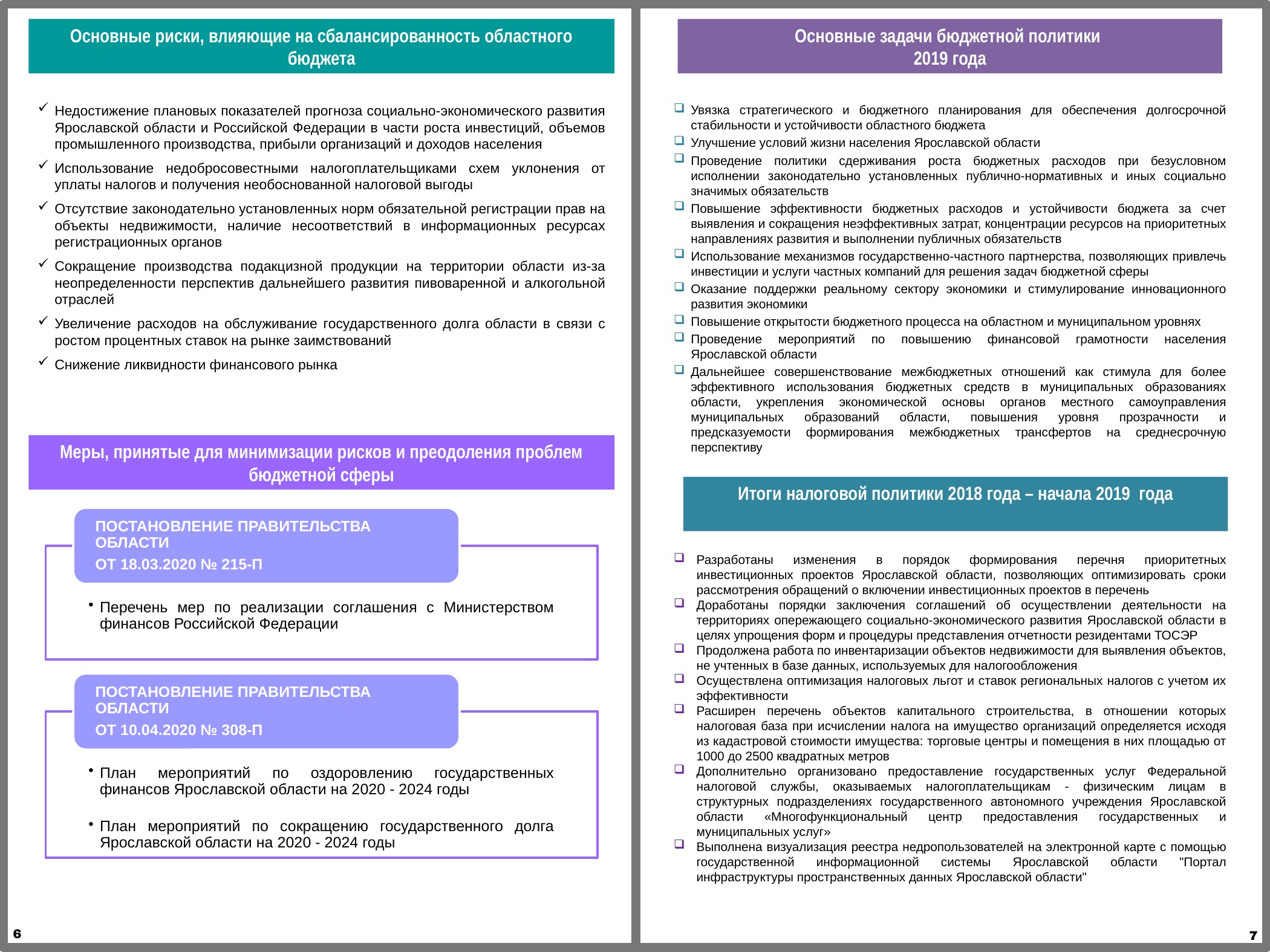

Основные риски, влияющие на сбалансированность областного бюджета
Основные задачи бюджетной политики
2019 года
Недостижение плановых показателей прогноза социально-экономического развития Ярославской области и Российской Федерации в части роста инвестиций, объемов промышленного производства, прибыли организаций и доходов населения
Использование недобросовестными налогоплательщиками схем уклонения от уплаты налогов и получения необоснованной налоговой выгоды
Отсутствие законодательно установленных норм обязательной регистрации прав на объекты недвижимости, наличие несоответствий в информационных ресурсах регистрационных органов
Сокращение производства подакцизной продукции на территории области из-за неопределенности перспектив дальнейшего развития пивоваренной и алкогольной отраслей
Увеличение расходов на обслуживание государственного долга области в связи с ростом процентных ставок на рынке заимствований
Снижение ликвидности финансового рынка
Увязка стратегического и бюджетного планирования для обеспечения долгосрочной стабильности и устойчивости областного бюджета
Улучшение условий жизни населения Ярославской области
Проведение политики сдерживания роста бюджетных расходов при безусловном исполнении законодательно установленных публично-нормативных и иных социально значимых обязательств
Повышение эффективности бюджетных расходов и устойчивости бюджета за счет выявления и сокращения неэффективных затрат, концентрации ресурсов на приоритетных направлениях развития и выполнении публичных обязательств
Использование механизмов государственно-частного партнерства, позволяющих привлечь инвестиции и услуги частных компаний для решения задач бюджетной сферы
Оказание поддержки реальному сектору экономики и стимулирование инновационного развития экономики
Повышение открытости бюджетного процесса на областном и муниципальном уровнях
Проведение мероприятий по повышению финансовой грамотности населения Ярославской области
Дальнейшее совершенствование межбюджетных отношений как стимула для более эффективного использования бюджетных средств в муниципальных образованиях области, укрепления экономической основы органов местного самоуправления муниципальных образований области, повышения уровня прозрачности и предсказуемости формирования межбюджетных трансфертов на среднесрочную перспективу
Меры, принятые для минимизации рисков и преодоления проблем бюджетной сферы
Итоги налоговой политики 2018 года – начала 2019  года

Перечень мер по реализации соглашения с Министерством финансов Российской Федерации

ПОСТАНОВЛЕНИЕ ПРАВИТЕЛЬСТВА ОБЛАСТИ
ОТ 18.03.2020 № 215-П
План мероприятий по оздоровлению государственных финансов Ярославской области на 2020 - 2024 годы

План мероприятий по сокращению государственного долга Ярославской области на 2020 - 2024 годы
ПОСТАНОВЛЕНИЕ ПРАВИТЕЛЬСТВА ОБЛАСТИ
ОТ 10.04.2020 № 308-П
Разработаны изменения в порядок формирования перечня приоритетных инвестиционных проектов Ярославской области, позволяющих оптимизировать сроки рассмотрения обращений о включении инвестиционных проектов в перечень
Доработаны порядки заключения соглашений об осуществлении деятельности на территориях опережающего социально-экономического развития Ярославской области в целях упрощения форм и процедуры представления отчетности резидентами ТОСЭР
Продолжена работа по инвентаризации объектов недвижимости для выявления объектов, не учтенных в базе данных, используемых для налогообложения
Осуществлена оптимизация налоговых льгот и ставок региональных налогов с учетом их эффективности
Расширен перечень объектов капитального строительства, в отношении которых налоговая база при исчислении налога на имущество организаций определяется исходя из кадастровой стоимости имущества: торговые центры и помещения в них площадью от 1000 до 2500 квадратных метров
Дополнительно организовано предоставление государственных услуг Федеральной налоговой службы, оказываемых налогоплательщикам - физическим лицам в структурных подразделениях государственного автономного учреждения Ярославской области «Многофункциональный центр предоставления государственных и муниципальных услуг»
Выполнена визуализация реестра недропользователей на электронной карте с помощью государственной информационной системы Ярославской области "Портал инфраструктуры пространственных данных Ярославской области"
6
7